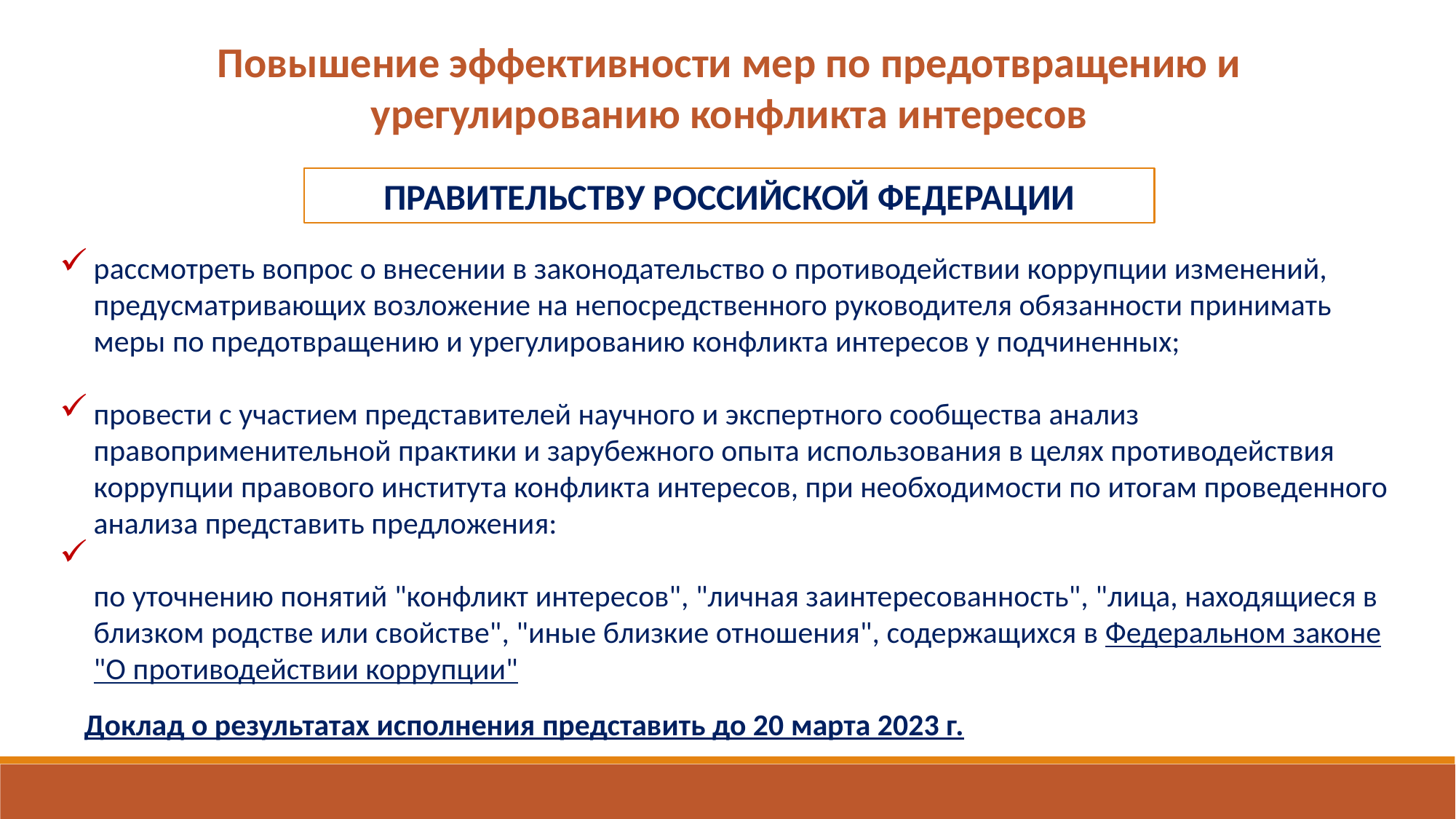

Повышение эффективности мер по предотвращению и урегулированию конфликта интересов
ПРАВИТЕЛЬСТВУ РОССИЙСКОЙ ФЕДЕРАЦИИ
рассмотреть вопрос о внесении в законодательство о противодействии коррупции изменений, предусматривающих возложение на непосредственного руководителя обязанности принимать меры по предотвращению и урегулированию конфликта интересов у подчиненных;

провести с участием представителей научного и экспертного сообщества анализ правоприменительной практики и зарубежного опыта использования в целях противодействия коррупции правового института конфликта интересов, при необходимости по итогам проведенного анализа представить предложения:
по уточнению понятий "конфликт интересов", "личная заинтересованность", "лица, находящиеся в близком родстве или свойстве", "иные близкие отношения", содержащихся в Федеральном законе "О противодействии коррупции"
Доклад о результатах исполнения представить до 20 марта 2023 г.